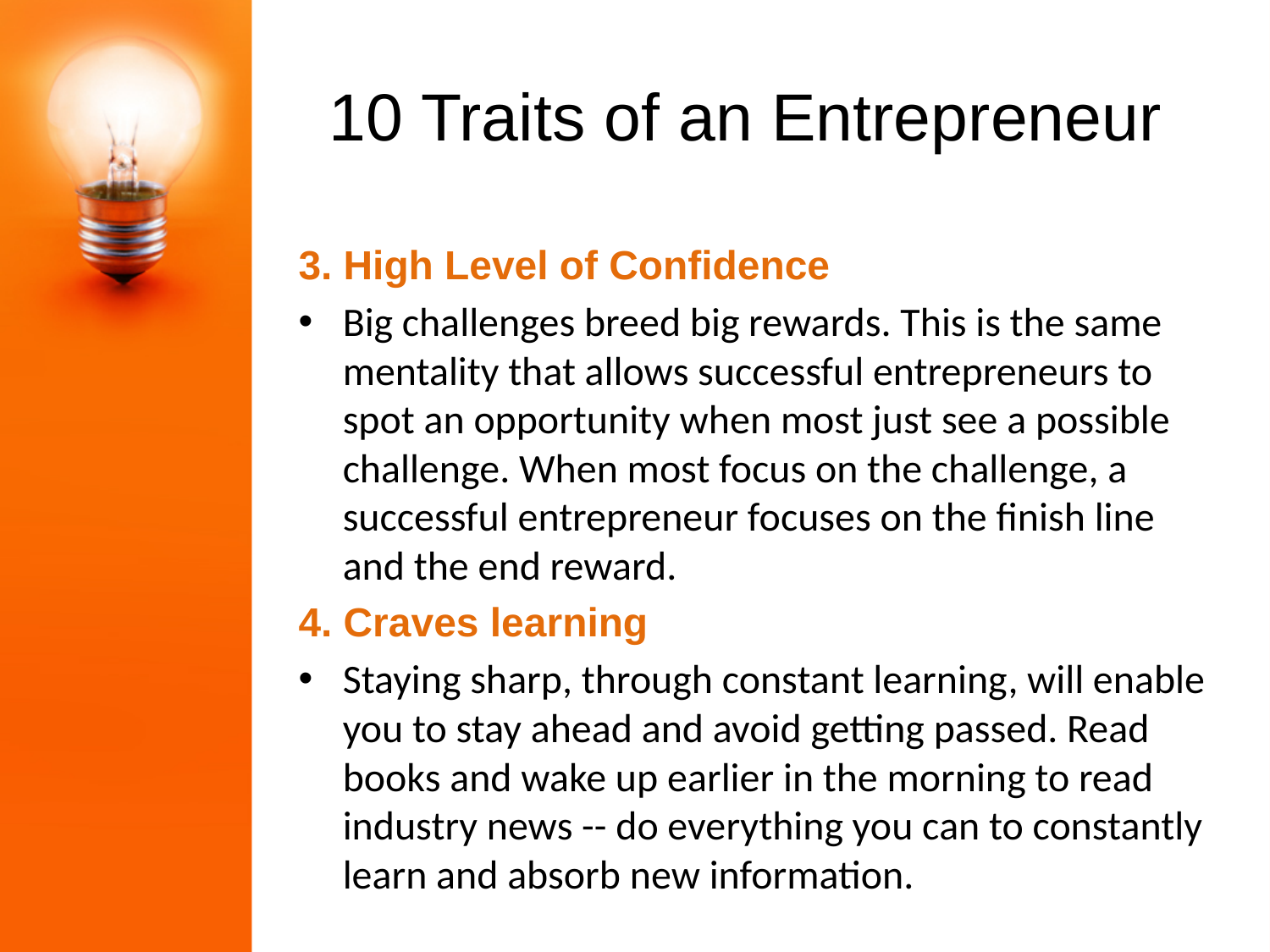

# 10 Traits of an Entrepreneur
3. High Level of Confidence
Big challenges breed big rewards. This is the same mentality that allows successful entrepreneurs to spot an opportunity when most just see a possible challenge. When most focus on the challenge, a successful entrepreneur focuses on the finish line and the end reward.
4. Craves learning
Staying sharp, through constant learning, will enable you to stay ahead and avoid getting passed. Read books and wake up earlier in the morning to read industry news -- do everything you can to constantly learn and absorb new information.